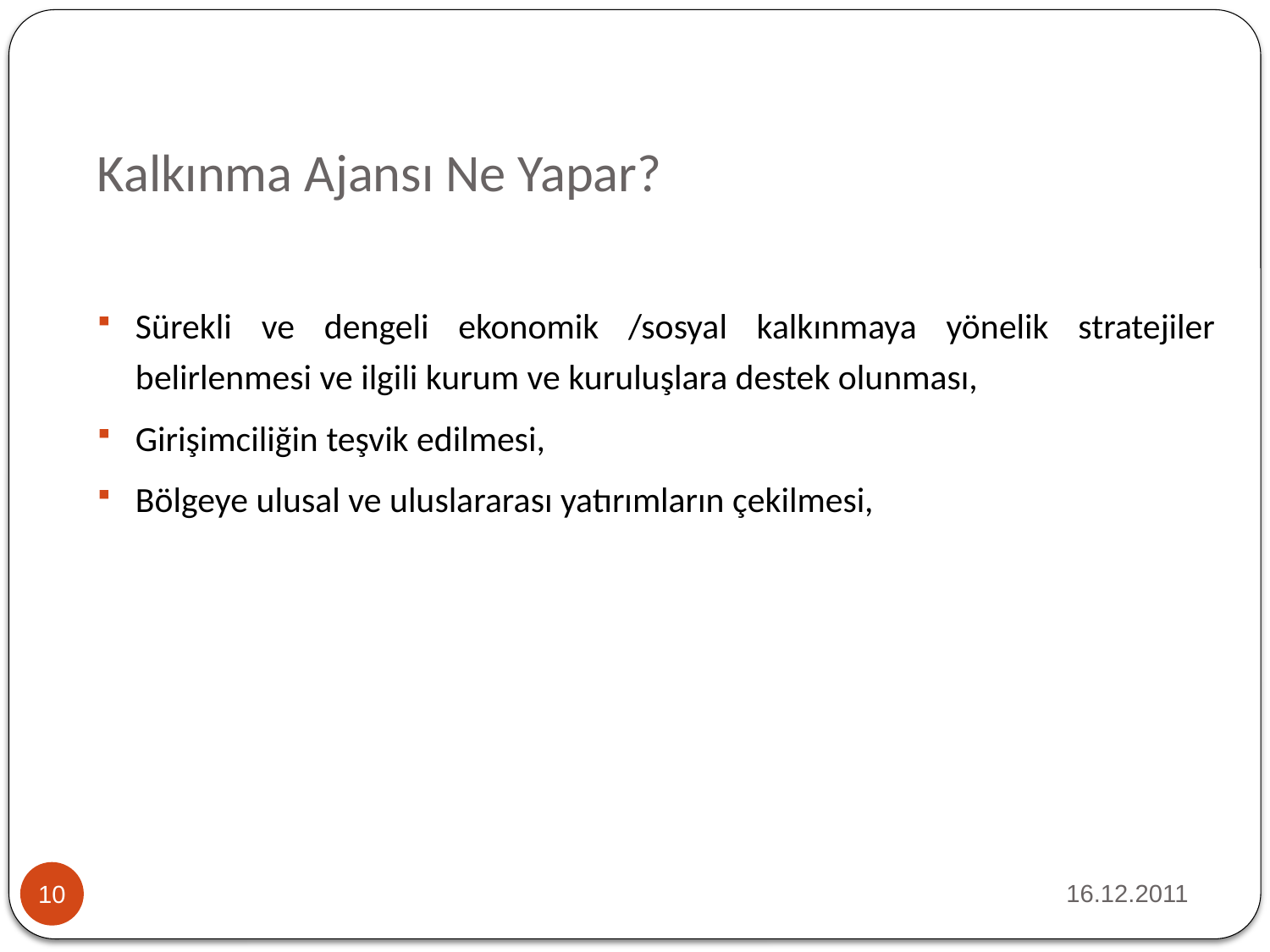

# Kalkınma Ajansı Ne Yapar?

Sürekli ve dengeli ekonomik /sosyal kalkınmaya yönelik stratejiler belirlenmesi ve ilgili kurum ve kuruluşlara destek olunması,
Girişimciliğin teşvik edilmesi,
Bölgeye ulusal ve uluslararası yatırımların çekilmesi,
16.12.2011
10